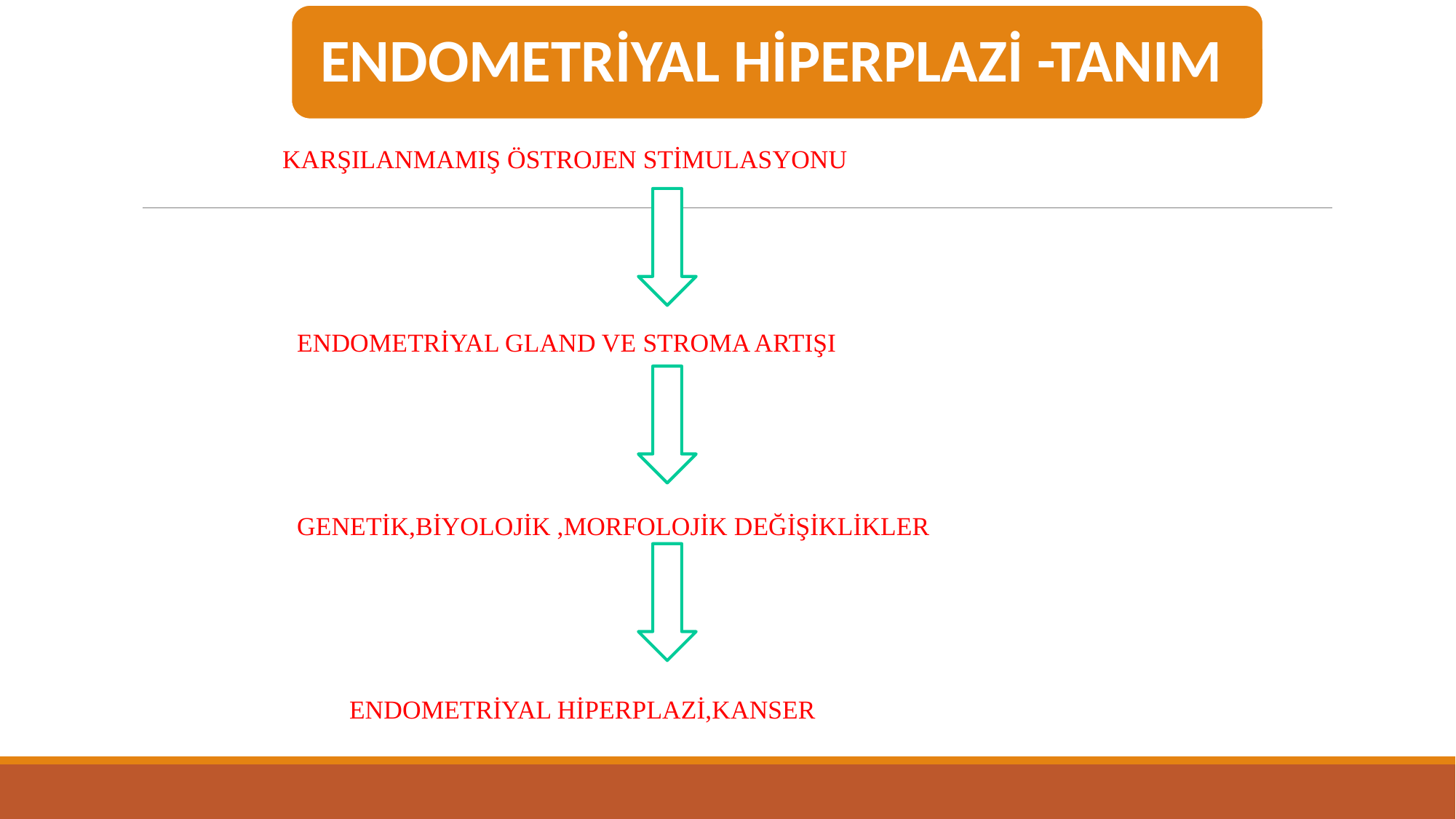

ENDOMETRİYAL HİPERPLAZİ -TANIM
           KARŞILANMAMIŞ ÖSTROJEN STİMULASYONU

            ENDOMETRİYAL GLAND VE STROMA ARTIŞI

            GENETİK,BİYOLOJİK ,MORFOLOJİK DEĞİŞİKLİKLER

                    ENDOMETRİYAL HİPERPLAZİ,KANSER